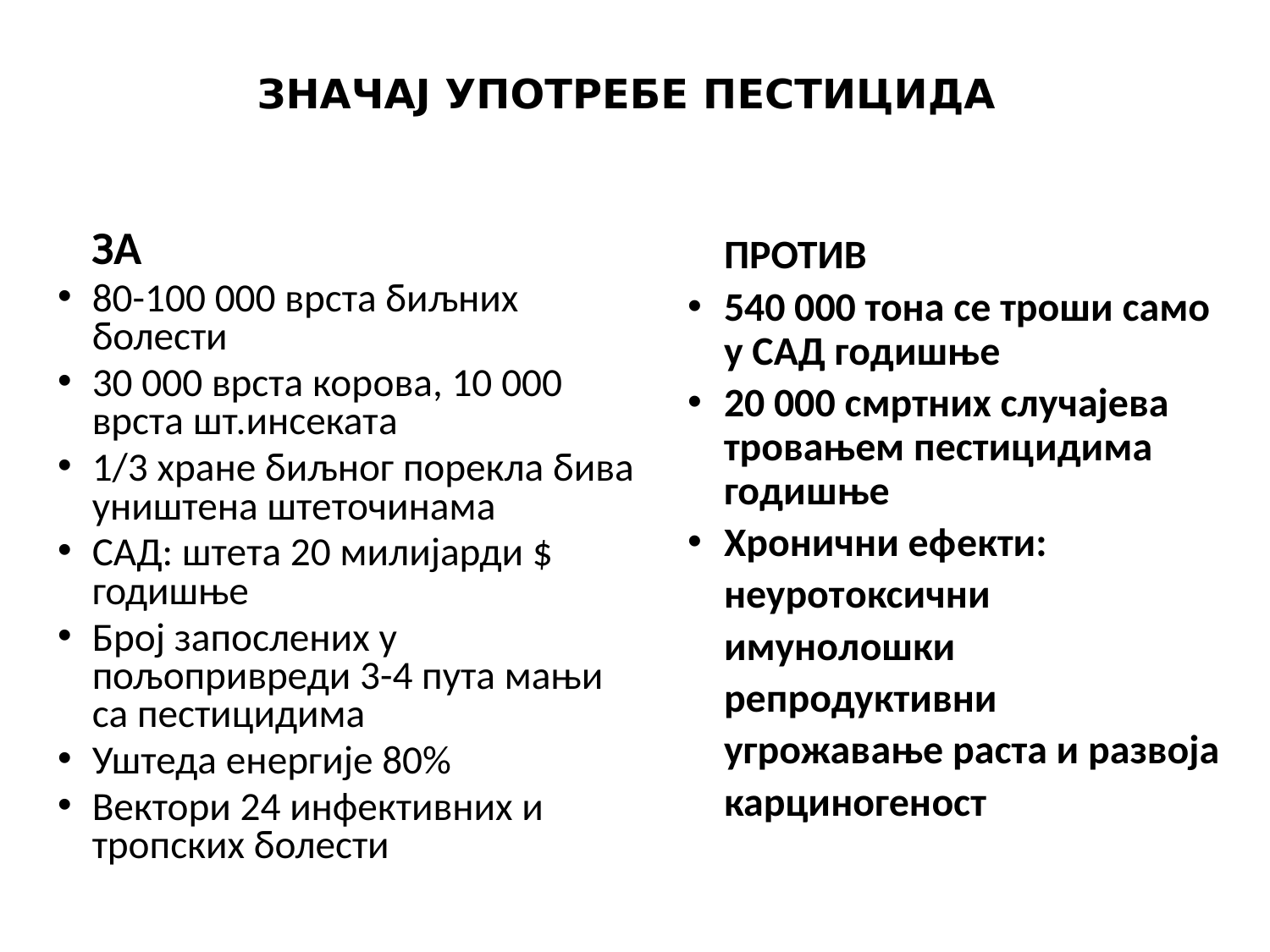

ЗНАЧАЈ УПОТРЕБЕ ПЕСТИЦИДА
		ЗА
80-100 000 врста биљних болести
30 000 врста корова, 10 000 врста шт.инсеката
1/3 хране биљног порекла бива уништена штеточинама
САД: штета 20 милијарди $ годишње
Број запослених у пољопривреди 3-4 пута мањи са пестицидима
Уштеда енергије 80%
Вектори 24 инфективних и тропских болести

		ПРОТИВ
540 000 тона се троши само у САД годишње
20 000 смртних случајева тровањем пестицидима годишње
Хронични ефекти:
	неуротоксични
	имунолошки
	репродуктивни
	угрожавање раста и развоја
	карциногеност